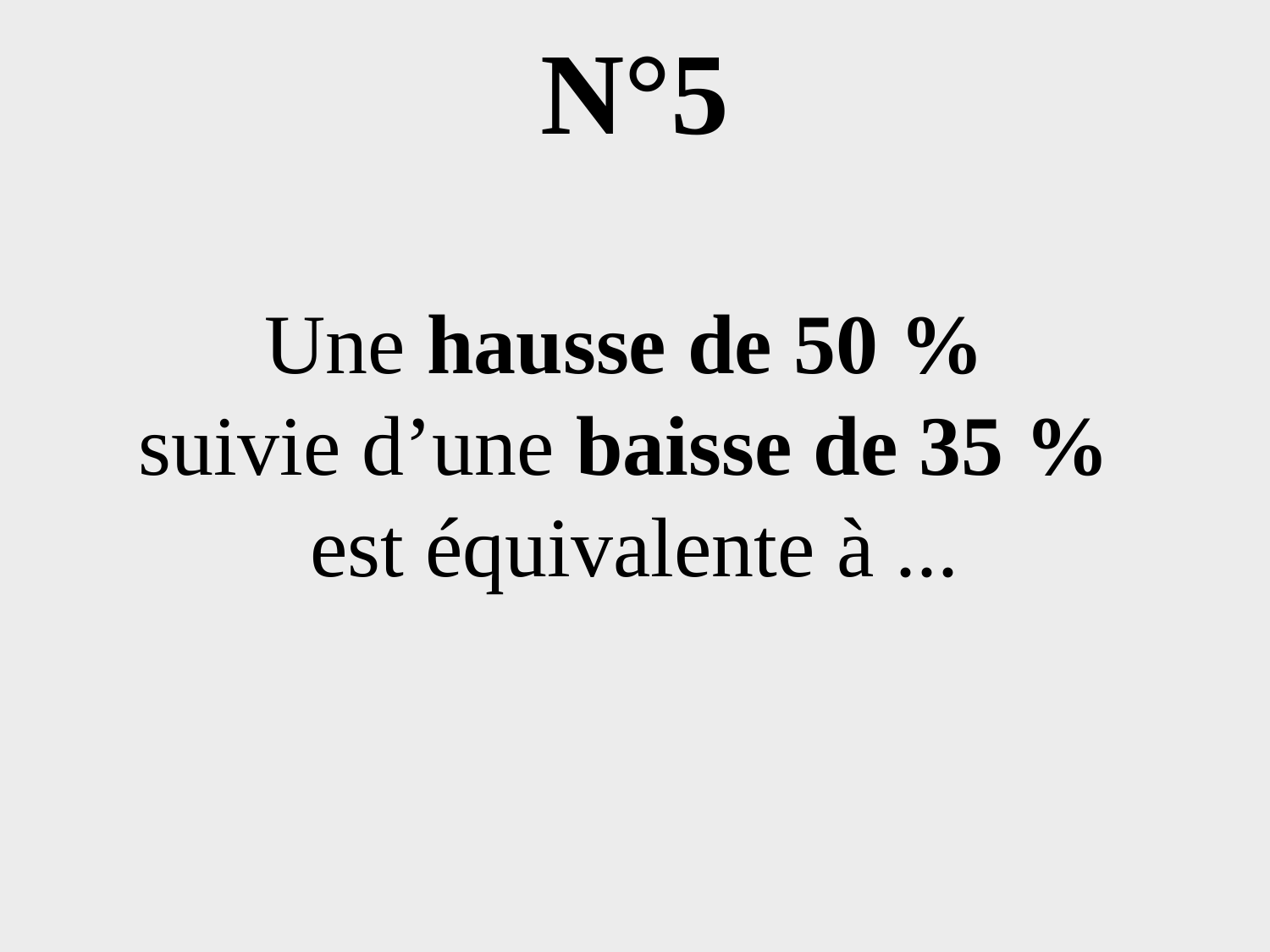

# N°5
Une hausse de 50 %
suivie d’une baisse de 35 %
est équivalente à ...